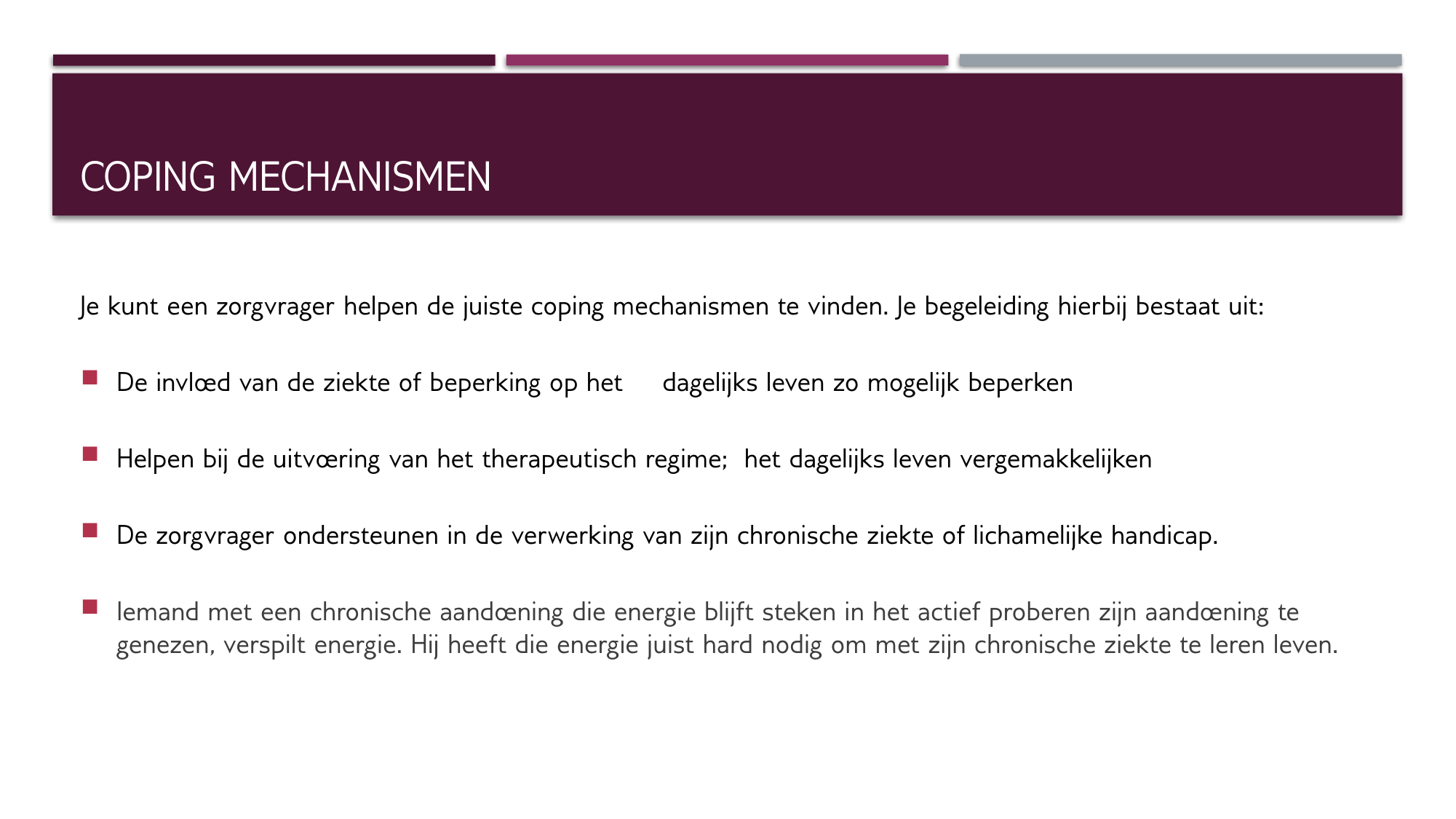

# Coping mechanismen
Je kunt een zorgvrager helpen de juiste coping mechanismen te vinden. Je begeleiding hierbij bestaat uit:

De invloed van de ziekte of beperking op het	dagelijks leven zo moge­lijk beperken

Helpen bij de uitvoering van het therapeutisch regime;  het dagelijks leven vergemakkelijken

De zorgvrager ondersteunen in de verwerking van zijn chronische ziekte of lichamelijke handicap.

Iemand met een chronische aandoening die energie blijft steken in het actief proberen zijn aandoening te genezen, verspilt energie. Hij heeft die energie juist hard nodig om met zijn chronische ziekte te leren leven.